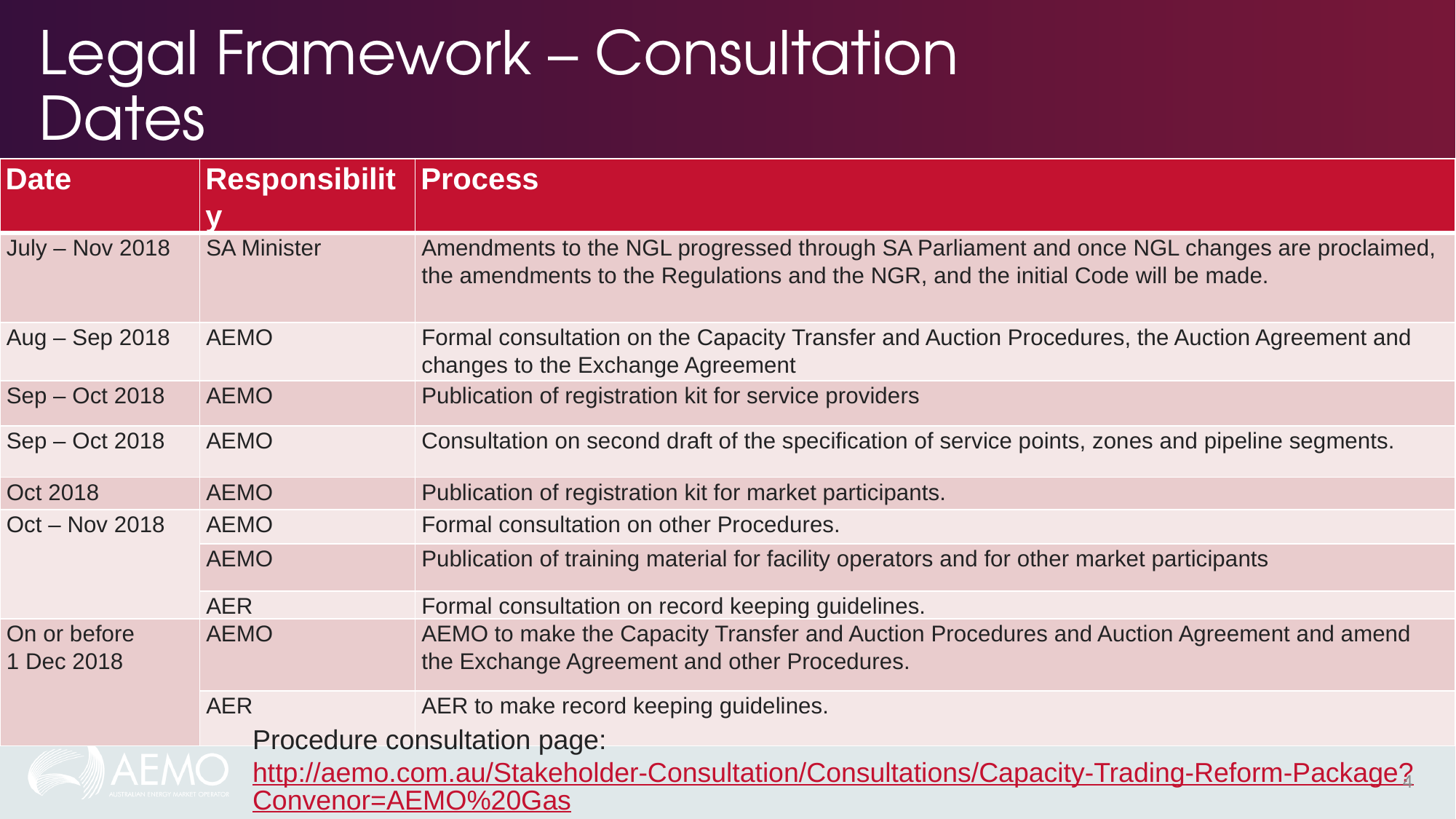

# Legal Framework – Consultation Dates
| Date | Responsibility | Process |
| --- | --- | --- |
| July – Nov 2018 | SA Minister | Amendments to the NGL progressed through SA Parliament and once NGL changes are proclaimed, the amendments to the Regulations and the NGR, and the initial Code will be made. |
| Aug – Sep 2018 | AEMO | Formal consultation on the Capacity Transfer and Auction Procedures, the Auction Agreement and changes to the Exchange Agreement |
| Sep – Oct 2018 | AEMO | Publication of registration kit for service providers |
| Sep – Oct 2018 | AEMO | Consultation on second draft of the specification of service points, zones and pipeline segments. |
| Oct 2018 | AEMO | Publication of registration kit for market participants. |
| Oct – Nov 2018 | AEMO | Formal consultation on other Procedures. |
|  | AEMO | Publication of training material for facility operators and for other market participants |
|  | AER | Formal consultation on record keeping guidelines. |
| On or before 1 Dec 2018 | AEMO | AEMO to make the Capacity Transfer and Auction Procedures and Auction Agreement and amend the Exchange Agreement and other Procedures. |
|  | AER | AER to make record keeping guidelines. |
Procedure consultation page: http://aemo.com.au/Stakeholder-Consultation/Consultations/Capacity-Trading-Reform-Package?Convenor=AEMO%20Gas
4